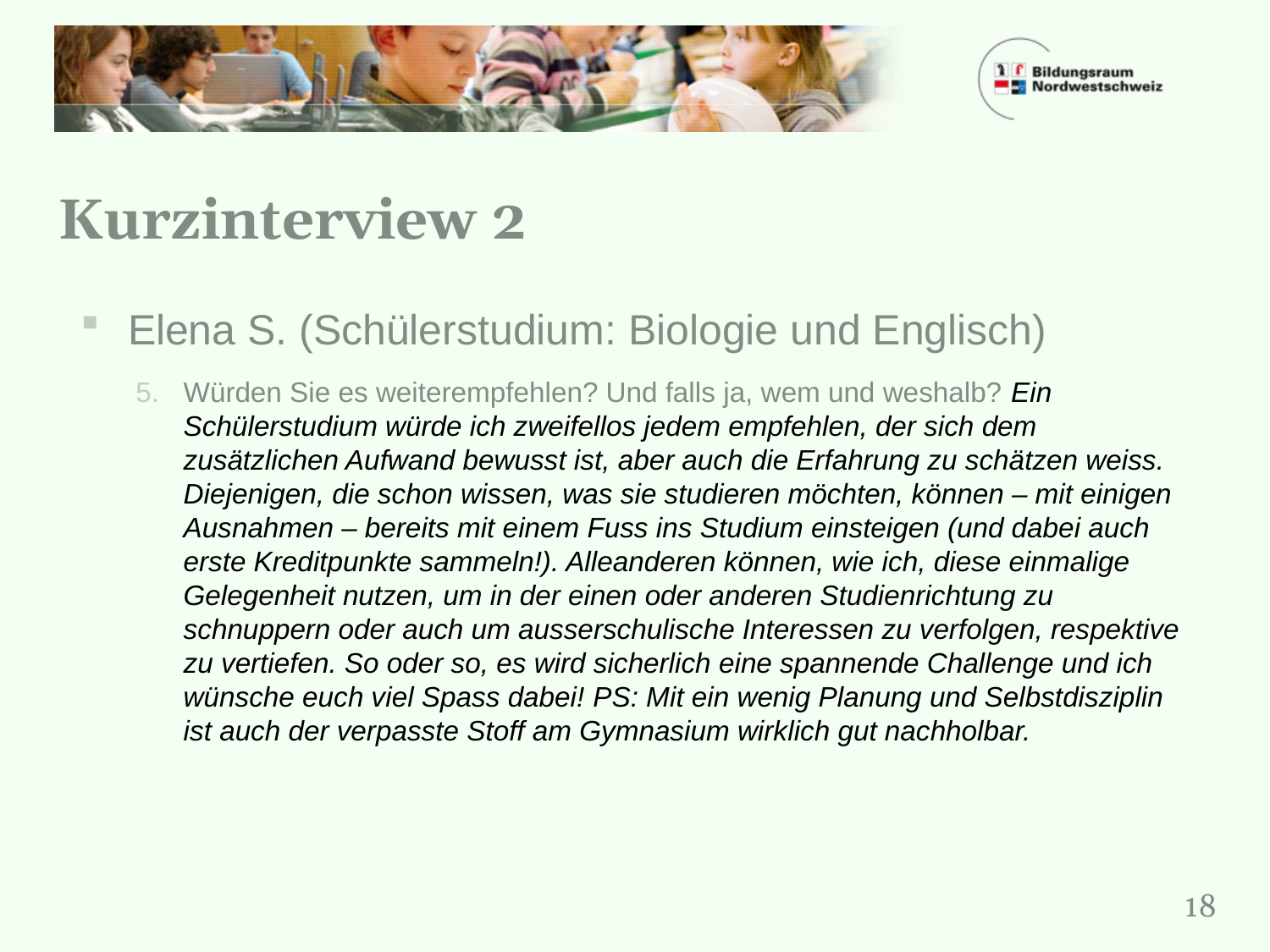

# Kurzinterview 2
Elena S. (Schülerstudium: Biologie und Englisch)
Würden Sie es weiterempfehlen? Und falls ja, wem und weshalb? Ein Schülerstudium würde ich zweifellos jedem empfehlen, der sich dem zusätzlichen Aufwand bewusst ist, aber auch die Erfahrung zu schätzen weiss. Diejenigen, die schon wissen, was sie studieren möchten, können – mit einigen Ausnahmen – bereits mit einem Fuss ins Studium einsteigen (und dabei auch erste Kreditpunkte sammeln!). Alleanderen können, wie ich, diese einmalige Gelegenheit nutzen, um in der einen oder anderen Studienrichtung zu schnuppern oder auch um ausserschulische Interessen zu verfolgen, respektive zu vertiefen. So oder so, es wird sicherlich eine spannende Challenge und ich wünsche euch viel Spass dabei! PS: Mit ein wenig Planung und Selbstdisziplin ist auch der verpasste Stoff am Gymnasium wirklich gut nachholbar.

18